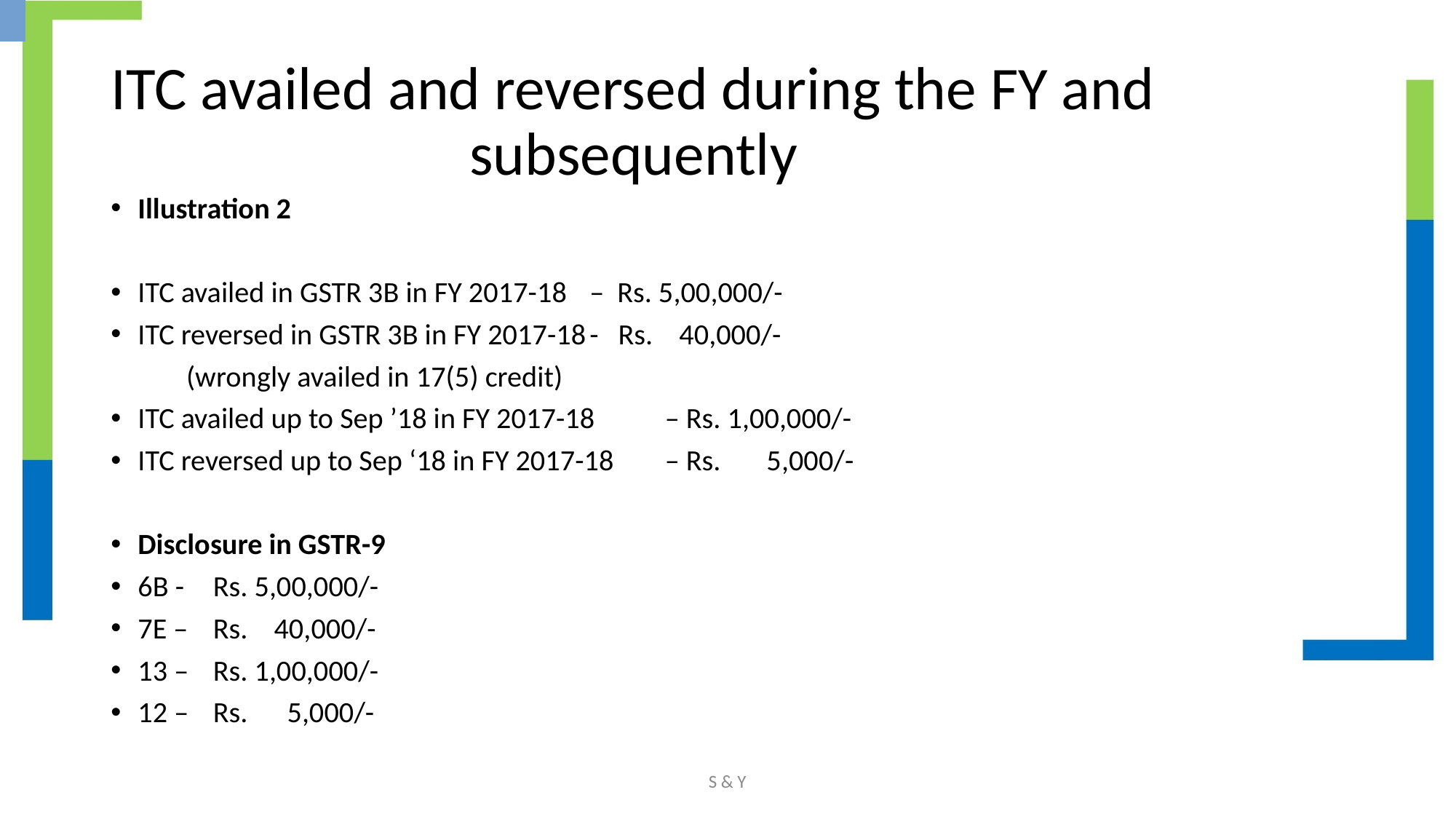

# ITC availed and reversed during the FY and subsequently
Illustration 2

ITC availed in GSTR 3B in FY 2017-18 		–  Rs. 5,00,000/-
ITC reversed in GSTR 3B in FY 2017-18		-   Rs.    40,000/-
	(wrongly availed in 17(5) credit)
ITC availed up to Sep ’18 in FY 2017-18 		– Rs. 1,00,000/-
ITC reversed up to Sep ‘18 in FY 2017-18 		– Rs.       5,000/-

Disclosure in GSTR-9
6B - 	Rs. 5,00,000/-
7E – 	Rs.    40,000/-
13 – 	Rs. 1,00,000/-
12 – 	Rs.      5,000/-
S & Y